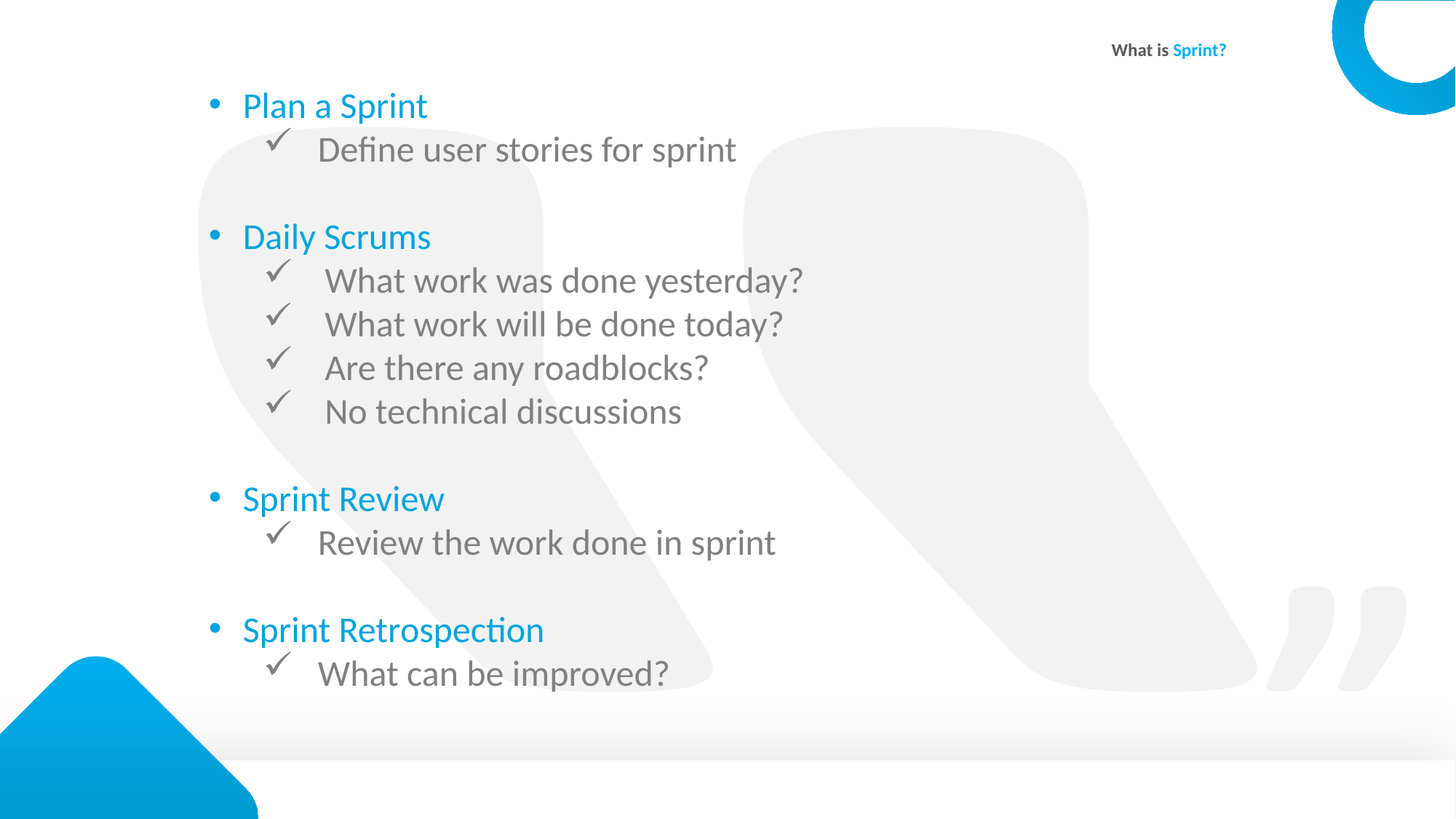

What is Sprint?
Plan a Sprint
Define user stories for sprint

Daily Scrums
What work was done yesterday?
What work will be done today?
Are there any roadblocks?
No technical discussions

Sprint Review
Review the work done in sprint

Sprint Retrospection
What can be improved?